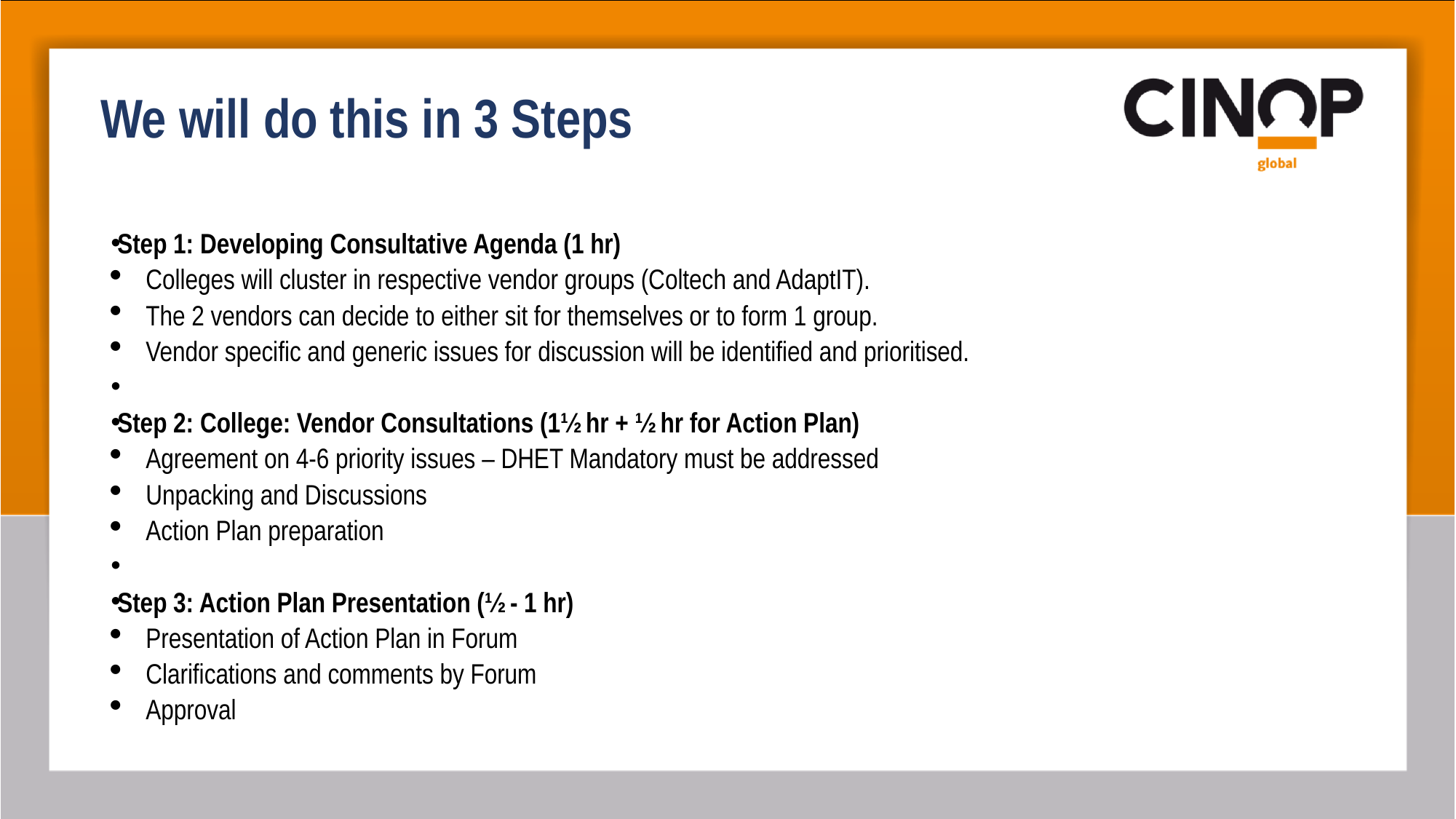

# We will do this in 3 Steps
Step 1: Developing Consultative Agenda (1 hr)
Colleges will cluster in respective vendor groups (Coltech and AdaptIT).
The 2 vendors can decide to either sit for themselves or to form 1 group.
Vendor specific and generic issues for discussion will be identified and prioritised.

Step 2: College: Vendor Consultations (1½ hr + ½ hr for Action Plan)
Agreement on 4-6 priority issues – DHET Mandatory must be addressed
Unpacking and Discussions
Action Plan preparation

Step 3: Action Plan Presentation (½ - 1 hr)
Presentation of Action Plan in Forum
Clarifications and comments by Forum
Approval